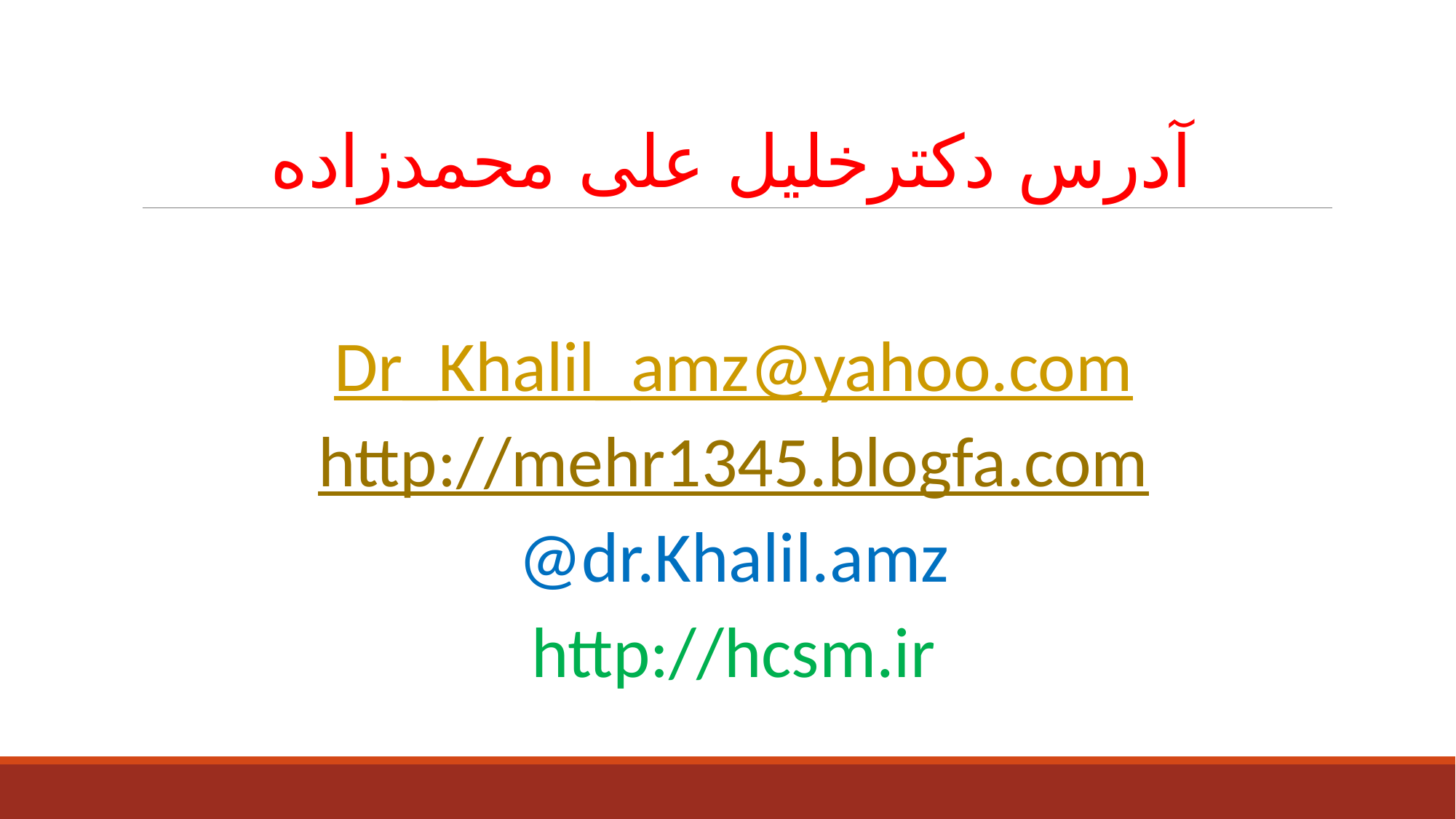

# آدرس دکترخلیل علی محمدزاده

Dr_Khalil_amz@yahoo.com
http://mehr1345.blogfa.com
@dr.Khalil.amz
http://hcsm.ir